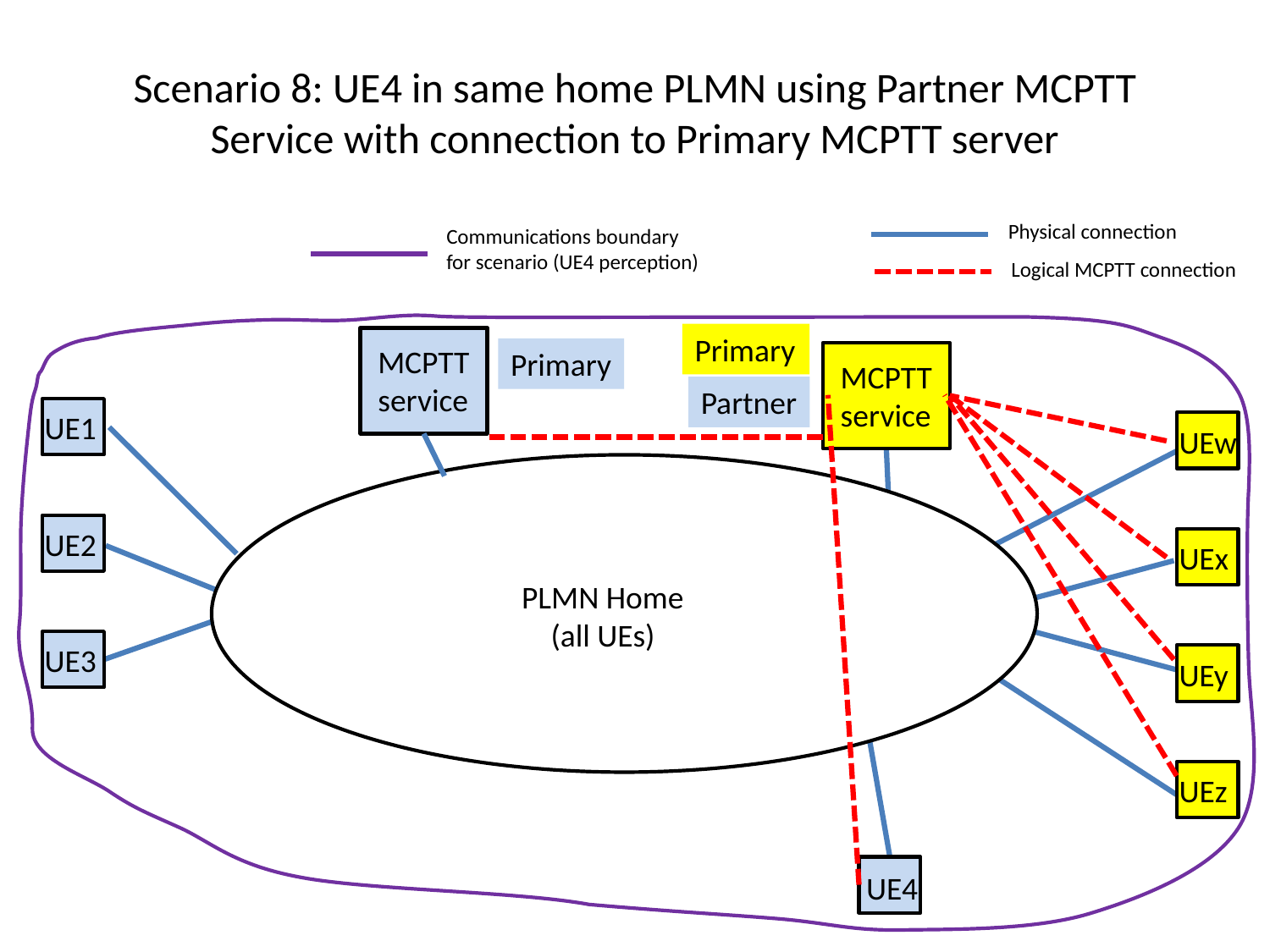

# Scenario 8: UE4 in same home PLMN using Partner MCPTT Service with connection to Primary MCPTT server
Physical connection
Communications boundary for scenario (UE4 perception)
Logical MCPTT connection

Primary

MCPTT
service
Primary

MCPTT
service
Partner

UE1

UEw

UE2

UEx
PLMN Home
(all UEs)

UE3

UEy

UEz

UE4